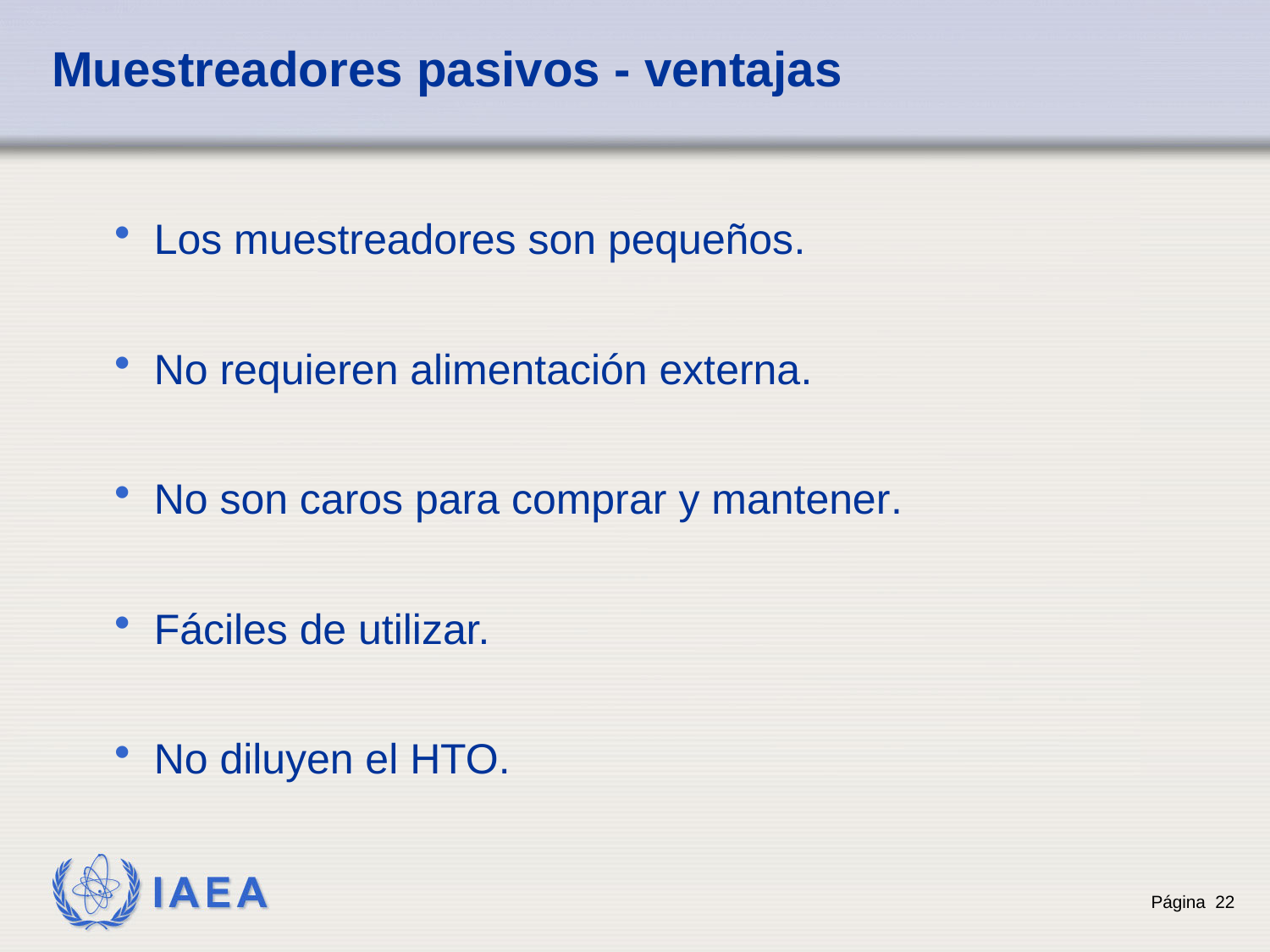

# Muestreadores pasivos - ventajas
Los muestreadores son pequeños.

No requieren alimentación externa.

No son caros para comprar y mantener.

Fáciles de utilizar.

No diluyen el HTO.

Página  22